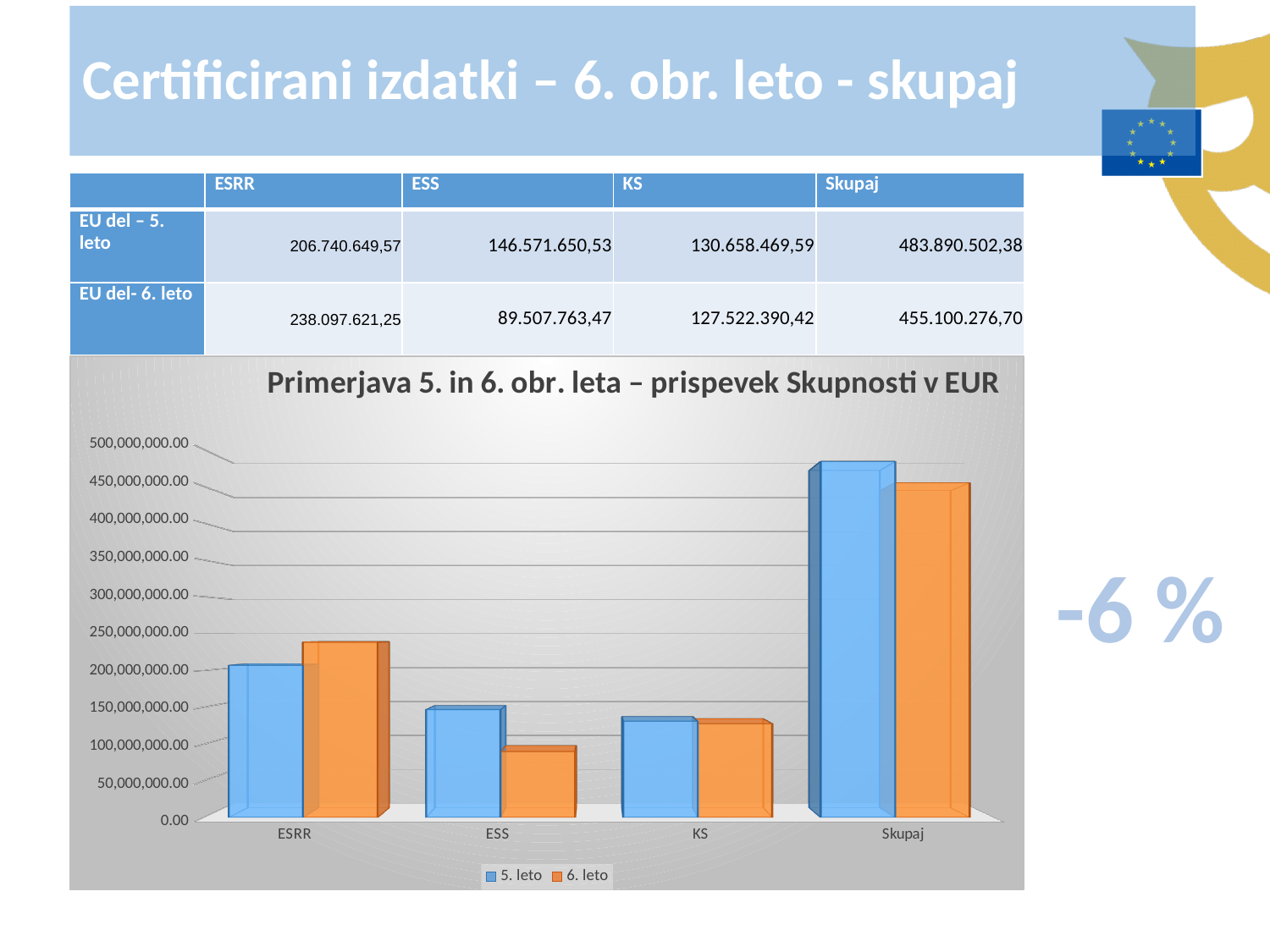

Certificirani izdatki – 6. obr. leto - skupaj
|  | ESRR | ESS | KS | Skupaj |
| --- | --- | --- | --- | --- |
| EU del – 5. leto | 206.740.649,57 | 146.571.650,53 | 130.658.469,59 | 483.890.502,38 |
| EU del- 6. leto | 238.097.621,25 | 89.507.763,47 | 127.522.390,42 | 455.100.276,70 |

[unsupported chart]

-6 %